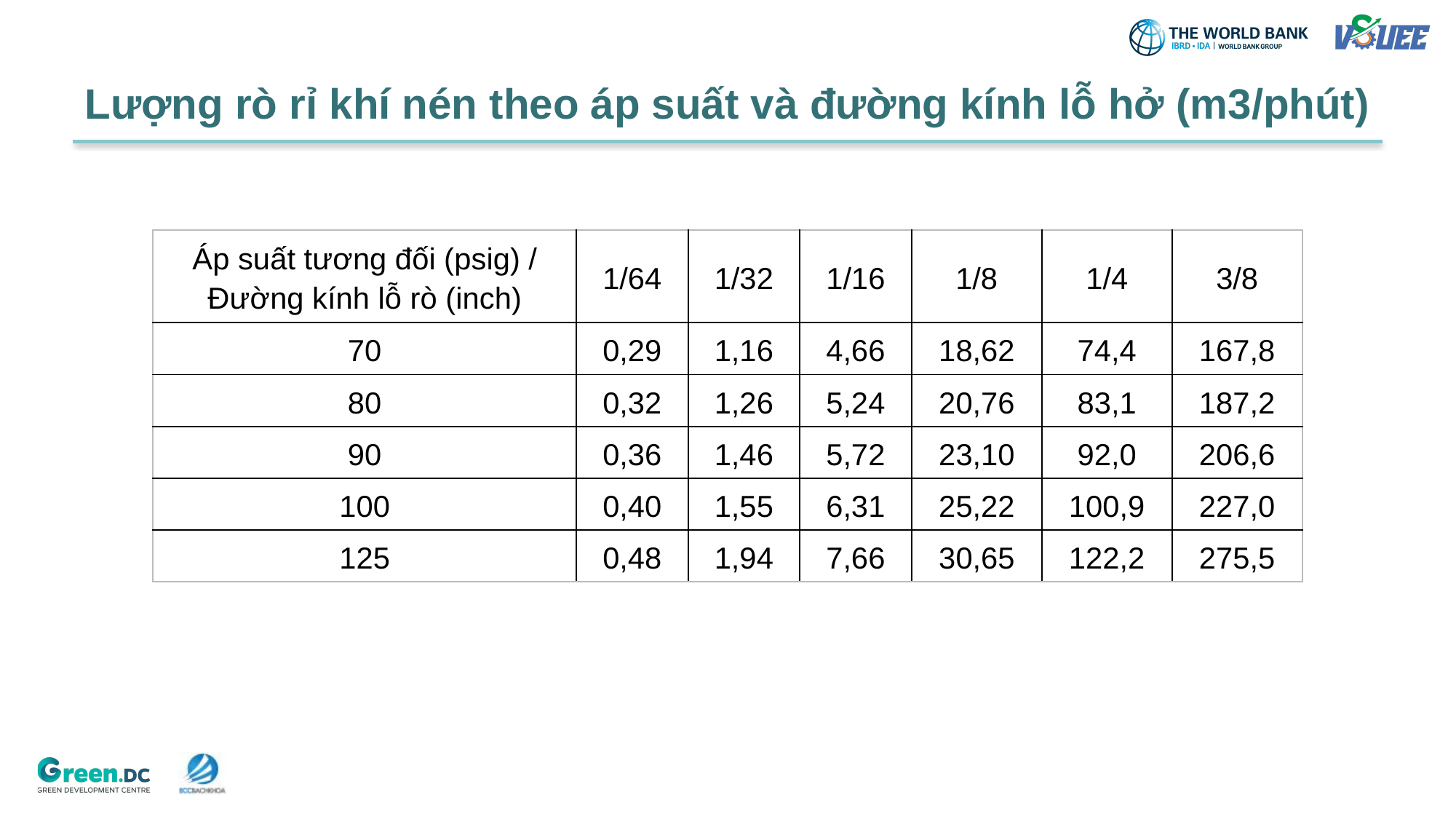

# Lượng rò rỉ khí nén theo áp suất và đường kính lỗ hở (m3/phút)
| Áp suất tương đối (psig) / Đường kính lỗ rò (inch) | 1/64 | 1/32 | 1/16 | 1/8 | 1/4 | 3/8 |
| --- | --- | --- | --- | --- | --- | --- |
| 70 | 0,29 | 1,16 | 4,66 | 18,62 | 74,4 | 167,8 |
| 80 | 0,32 | 1,26 | 5,24 | 20,76 | 83,1 | 187,2 |
| 90 | 0,36 | 1,46 | 5,72 | 23,10 | 92,0 | 206,6 |
| 100 | 0,40 | 1,55 | 6,31 | 25,22 | 100,9 | 227,0 |
| 125 | 0,48 | 1,94 | 7,66 | 30,65 | 122,2 | 275,5 |